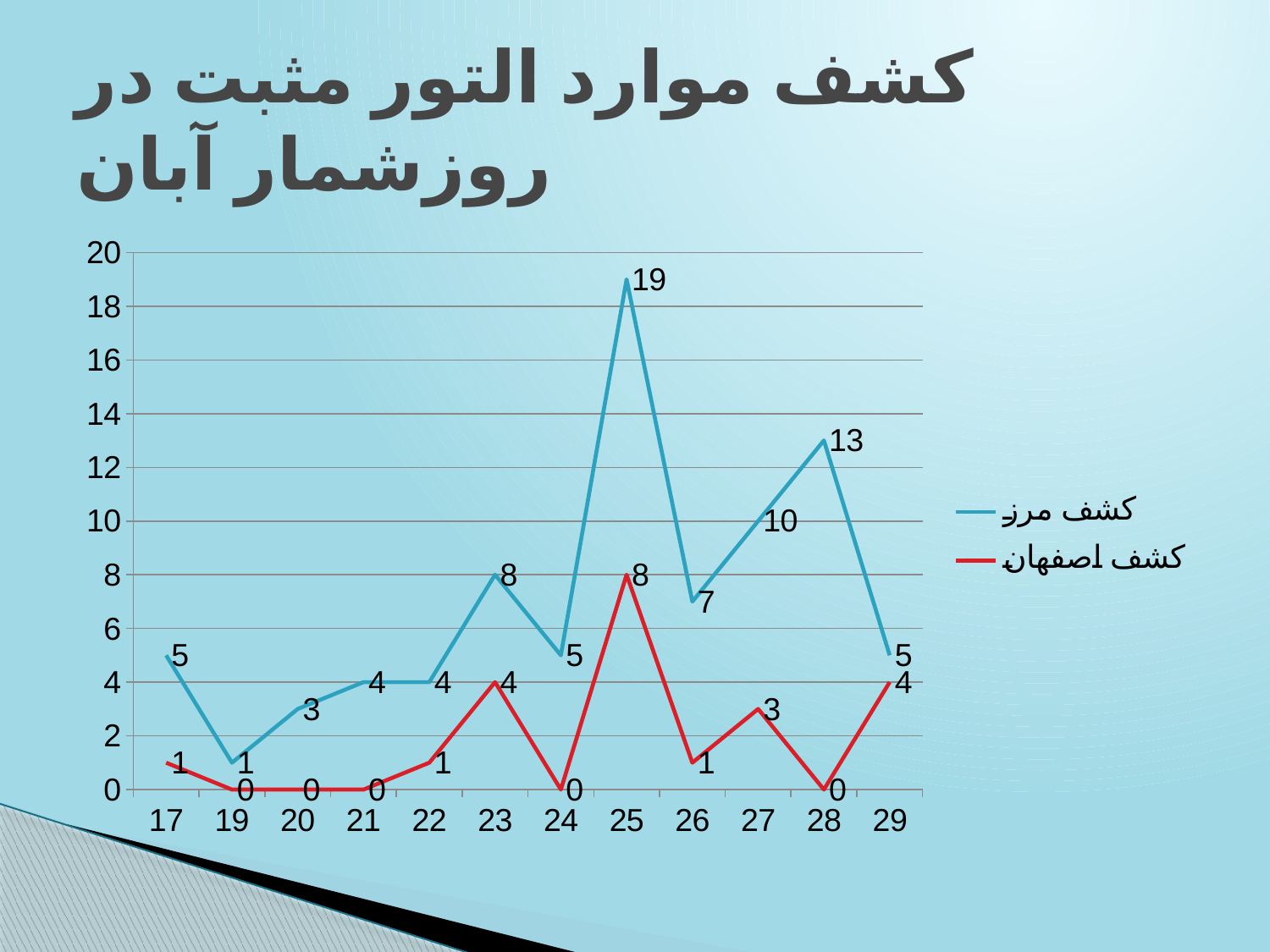

# کشف موارد التور مثبت در روزشمار آبان

### Chart

| Category | کشف مرز | کشف اصفهان |
|---|---|---|
| 17 | 5.0 | 1.0 |
| 19 | 1.0 | 0.0 |
| 20 | 3.0 | 0.0 |
| 21 | 4.0 | 0.0 |
| 22 | 4.0 | 1.0 |
| 23 | 8.0 | 4.0 |
| 24 | 5.0 | 0.0 |
| 25 | 19.0 | 8.0 |
| 26 | 7.0 | 1.0 |
| 27 | 10.0 | 3.0 |
| 28 | 13.0 | 0.0 |
| 29 | 5.0 | 4.0 |